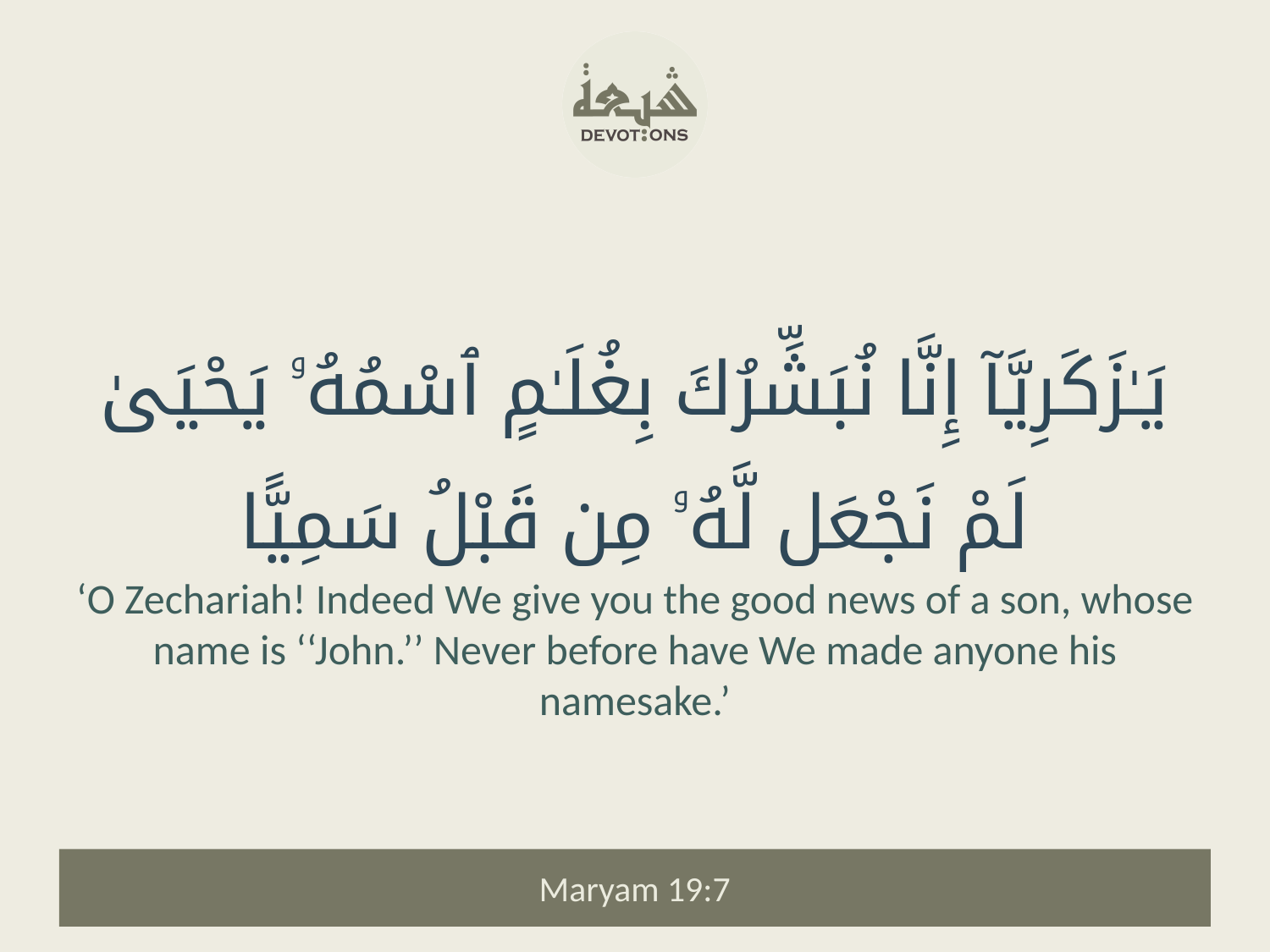

يَـٰزَكَرِيَّآ إِنَّا نُبَشِّرُكَ بِغُلَـٰمٍ ٱسْمُهُۥ يَحْيَىٰ لَمْ نَجْعَل لَّهُۥ مِن قَبْلُ سَمِيًّا
‘O Zechariah! Indeed We give you the good news of a son, whose name is ‘‘John.’’ Never before have We made anyone his namesake.’
Maryam 19:7